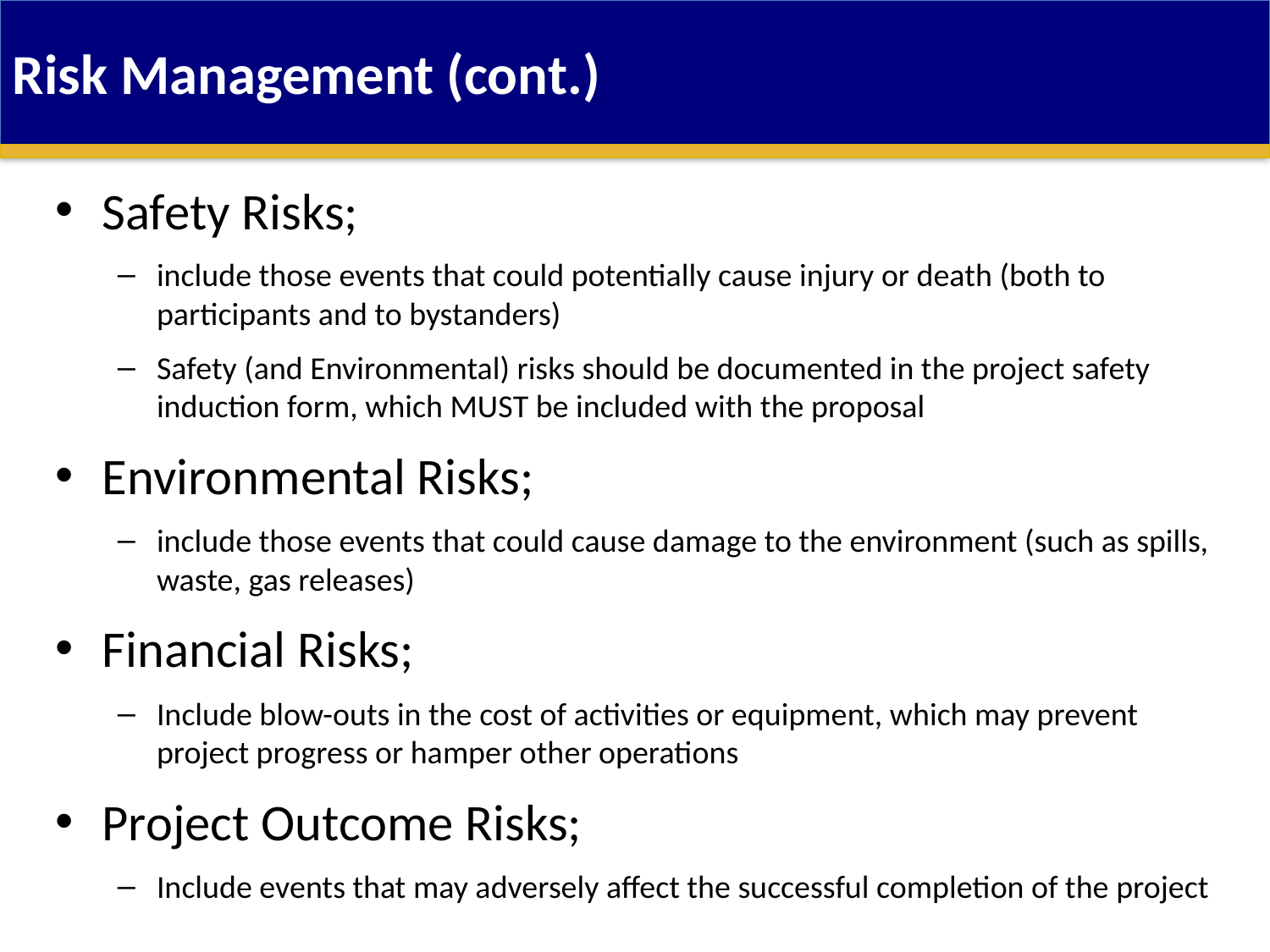

Risk Management (cont.)

Safety Risks;
include those events that could potentially cause injury or death (both to participants and to bystanders)
Safety (and Environmental) risks should be documented in the project safety induction form, which MUST be included with the proposal
Environmental Risks;
include those events that could cause damage to the environment (such as spills, waste, gas releases)
Financial Risks;
Include blow-outs in the cost of activities or equipment, which may prevent project progress or hamper other operations
Project Outcome Risks;
Include events that may adversely affect the successful completion of the project